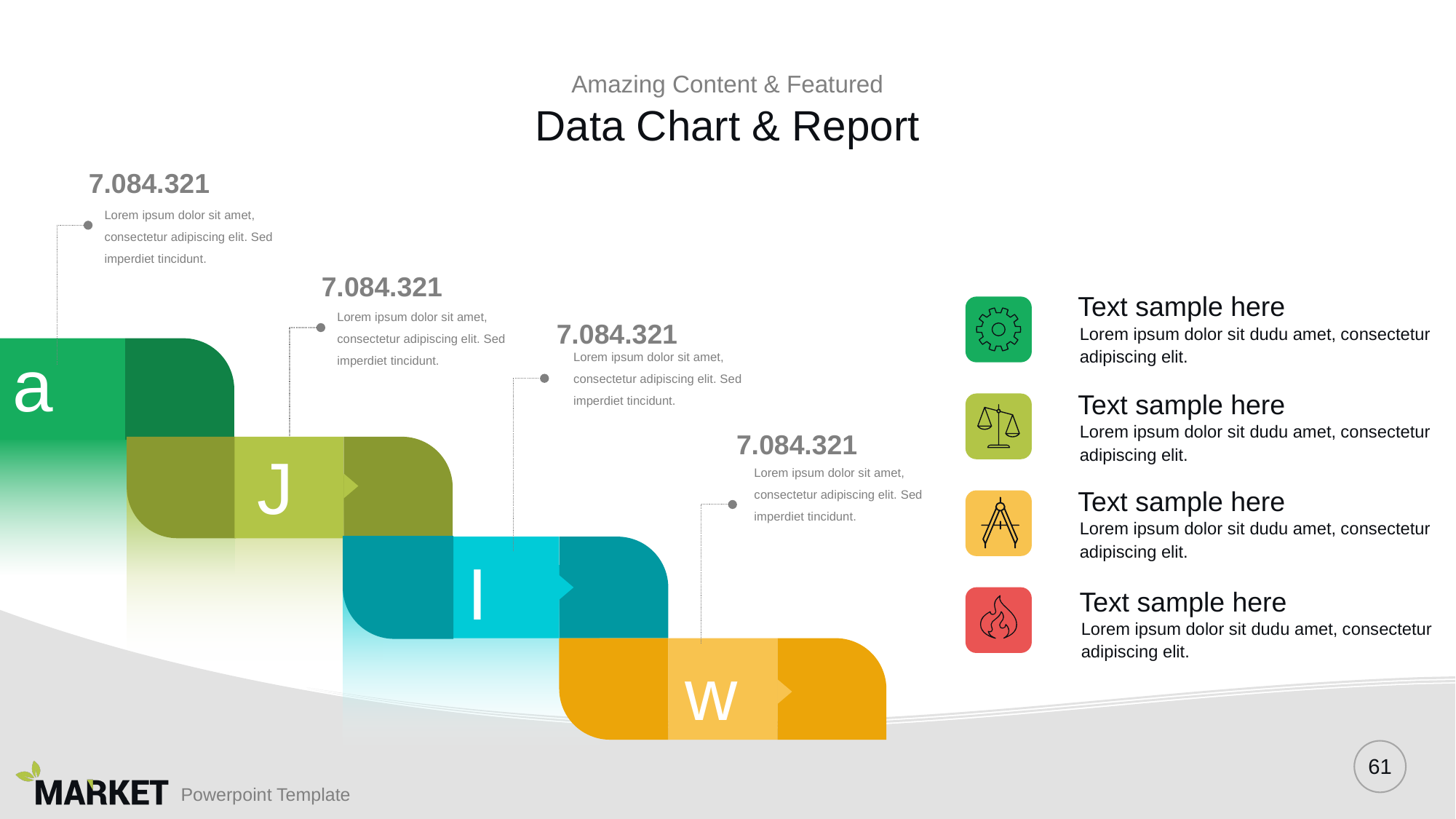

Amazing Content & Featured
# Data Chart & Report
7.084.321
Lorem ipsum dolor sit amet, consectetur adipiscing elit. Sed imperdiet tincidunt.
7.084.321
Text sample here
Lorem ipsum dolor sit dudu amet, consectetur adipiscing elit.

Lorem ipsum dolor sit amet, consectetur adipiscing elit. Sed imperdiet tincidunt.
7.084.321
a

Lorem ipsum dolor sit amet, consectetur adipiscing elit. Sed imperdiet tincidunt.
Text sample here
Lorem ipsum dolor sit dudu amet, consectetur adipiscing elit.

7.084.321
J

Lorem ipsum dolor sit amet, consectetur adipiscing elit. Sed imperdiet tincidunt.
Text sample here
Lorem ipsum dolor sit dudu amet, consectetur adipiscing elit.

I
Text sample here
Lorem ipsum dolor sit dudu amet, consectetur adipiscing elit.

w